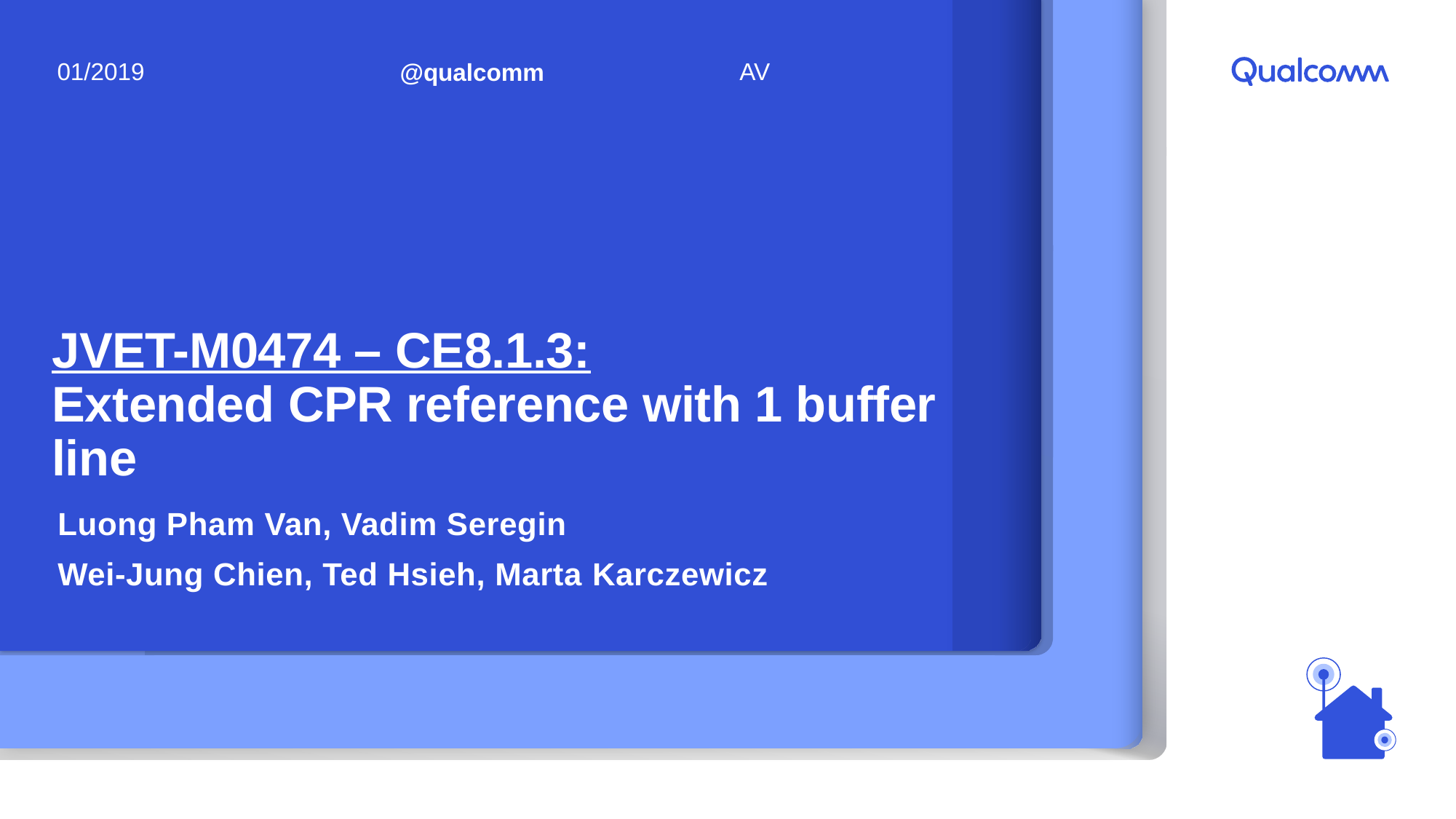

AV
01/2019
@qualcomm
# JVET-M0474 – CE8.1.3: Extended CPR reference with 1 buffer line
Luong Pham Van, Vadim Seregin
Wei-Jung Chien, Ted Hsieh, Marta Karczewicz